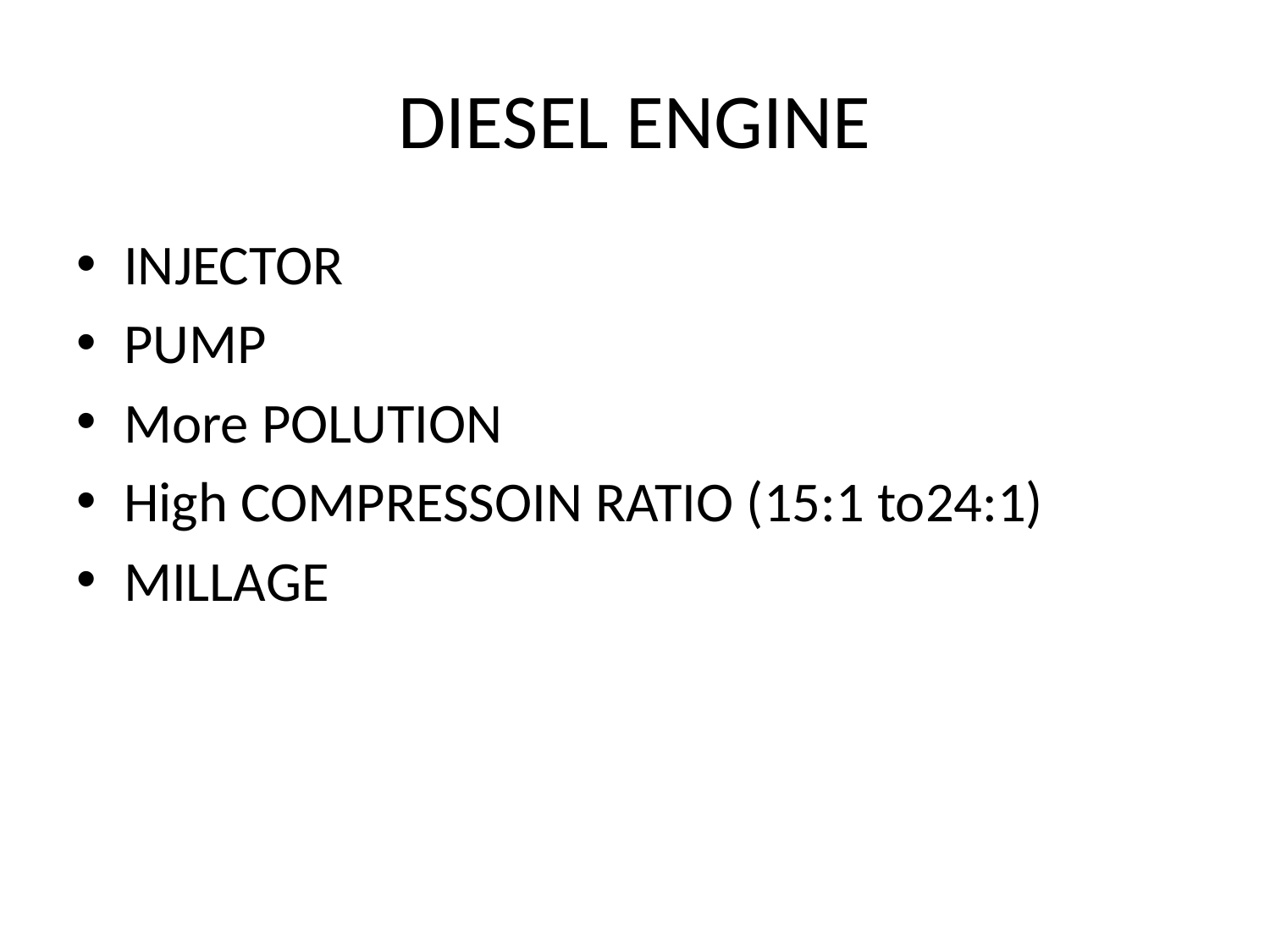

# DIESEL ENGINE
INJECTOR
PUMP
More POLUTION
High COMPRESSOIN RATIO (15:1 to24:1)
MILLAGE